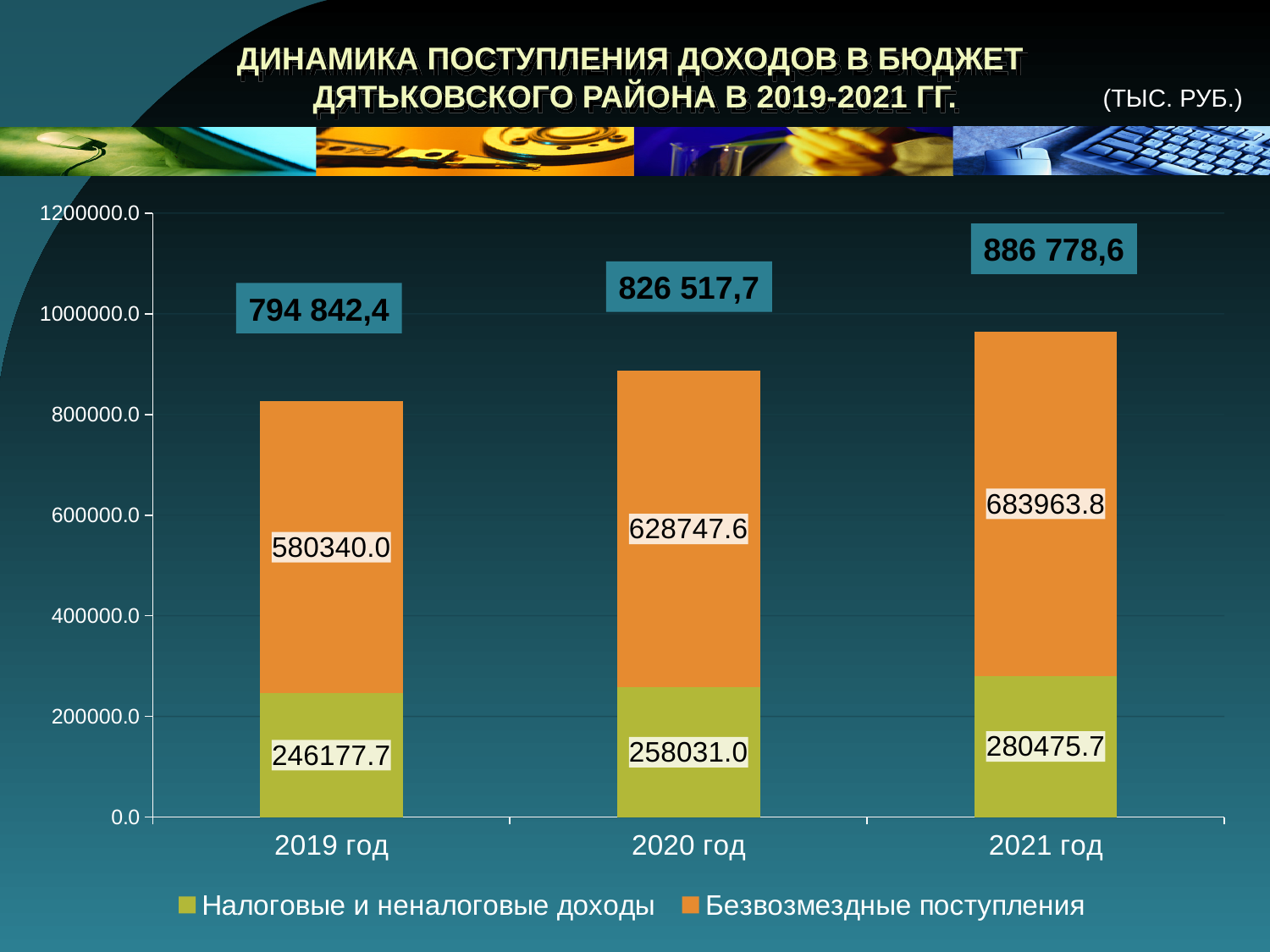

# ДИНАМИКА ПОСТУПЛЕНИЯ ДОХОДОВ В БЮДЖЕТ ДЯТЬКОВСКОГО РАЙОНА В 2019-2021 ГГ.
(ТЫС. РУБ.)

### Chart

| Category | Налоговые и неналоговые доходы  | Безвозмездные поступления |
|---|---|---|
| 2019 год | 246177.66699 | 580340.01498 |
| 2020 год | 258030.96357 | 628747.64458 |
| 2021 год | 280475.675 | 683963.757 |
886 778,6
826 517,7
794 842,4